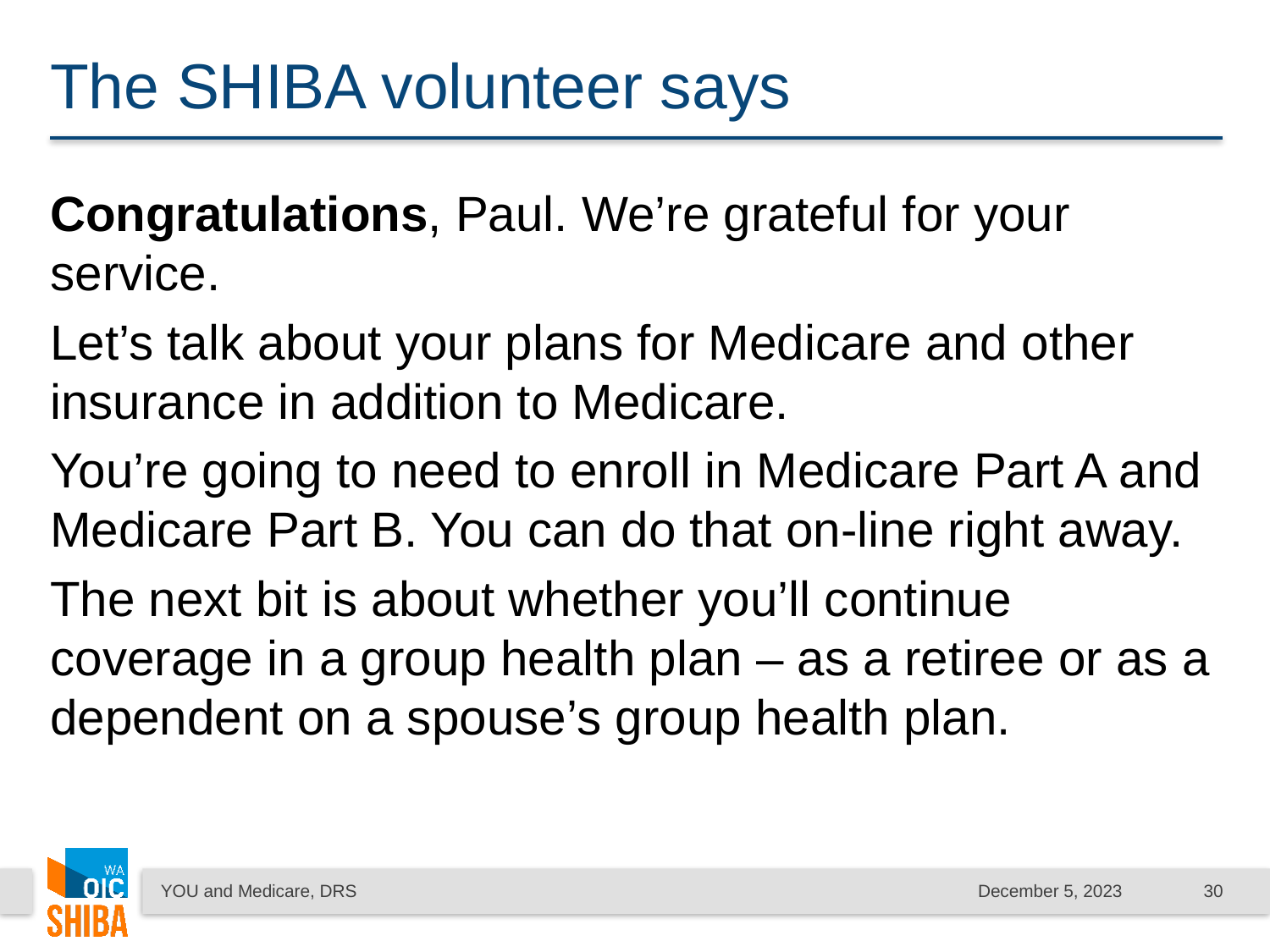

# The SHIBA volunteer says
Congratulations, Paul. We’re grateful for your service.
Let’s talk about your plans for Medicare and other insurance in addition to Medicare.
You’re going to need to enroll in Medicare Part A and Medicare Part B. You can do that on-line right away.
The next bit is about whether you’ll continue coverage in a group health plan – as a retiree or as a dependent on a spouse’s group health plan.

YOU and Medicare, DRS
December 5, 2023
30